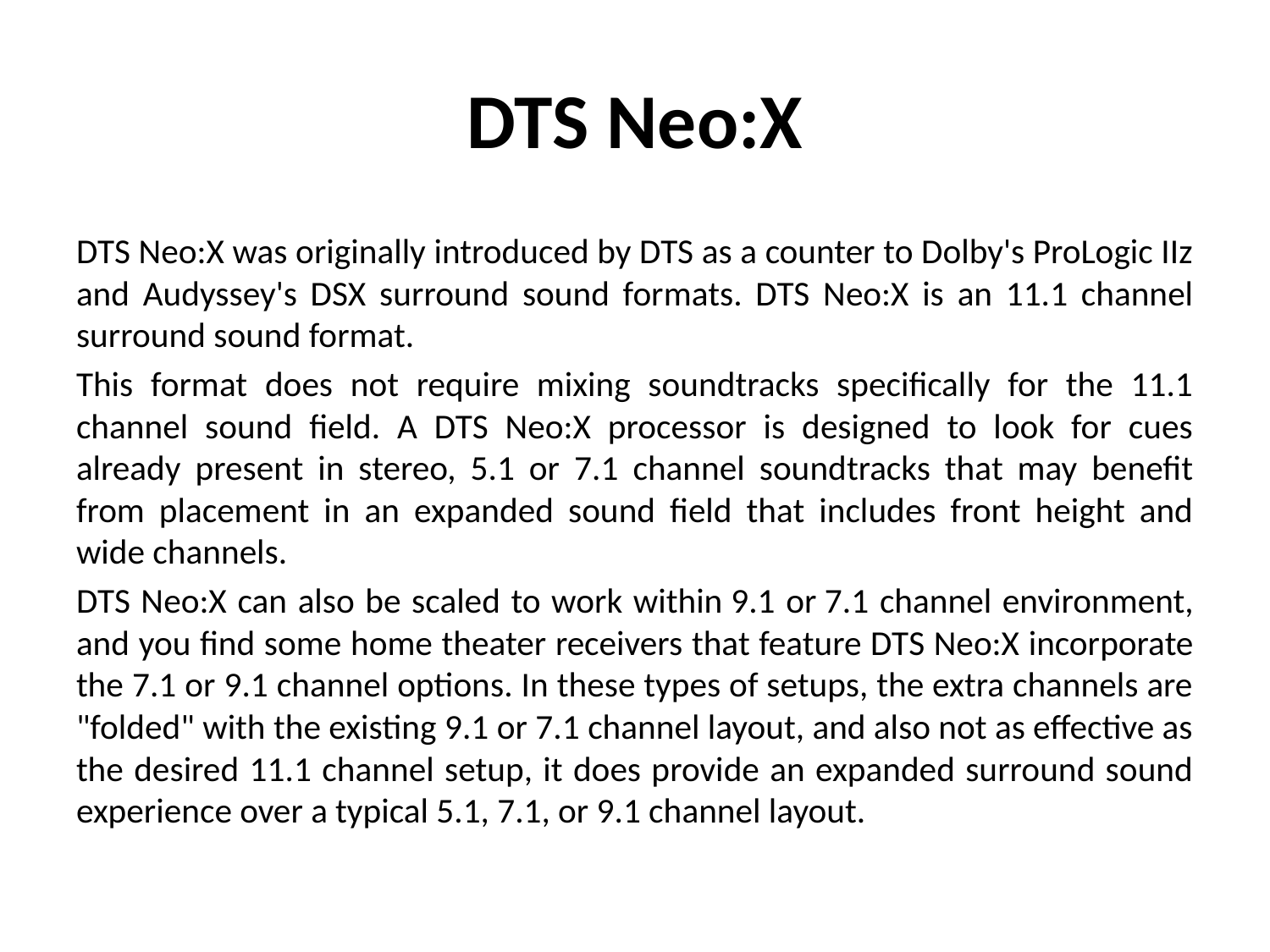

# DTS Neo:X
DTS Neo:X was originally introduced by DTS as a counter to Dolby's ProLogic IIz and Audyssey's DSX surround sound formats. DTS Neo:X is an 11.1 channel surround sound format.
This format does not require mixing soundtracks specifically for the 11.1 channel sound field. A DTS Neo:X processor is designed to look for cues already present in stereo, 5.1 or 7.1 channel soundtracks that may benefit from placement in an expanded sound field that includes front height and wide channels.
DTS Neo:X can also be scaled to work within 9.1 or 7.1 channel environment, and you find some home theater receivers that feature DTS Neo:X incorporate the 7.1 or 9.1 channel options. In these types of setups, the extra channels are "folded" with the existing 9.1 or 7.1 channel layout, and also not as effective as the desired 11.1 channel setup, it does provide an expanded surround sound experience over a typical 5.1, 7.1, or 9.1 channel layout.